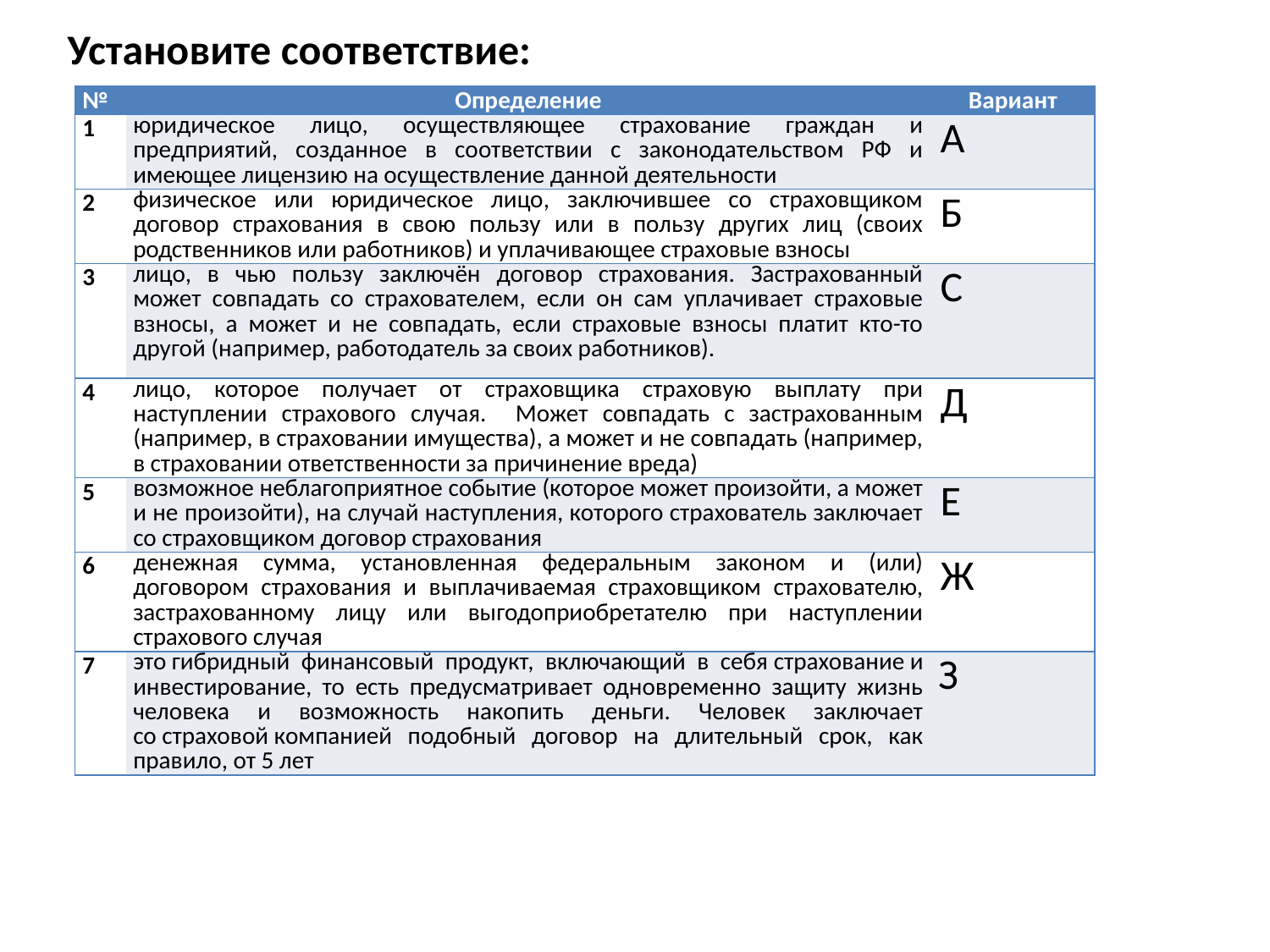

Установите соответствие:
| № | Определение | Вариант |
| --- | --- | --- |
| 1 | юридическое лицо, осуществляющее страхование граждан и предприятий, созданное в соответствии с законодательством РФ и имеющее лицензию на осуществление данной деятельности | А |
| 2 | физическое или юридическое лицо, заключившее со страховщиком договор страхования в свою пользу или в пользу других лиц (своих родственников или работников) и уплачивающее страховые взносы | Б |
| 3 | лицо, в чью пользу заключён договор страхования. Застрахованный может совпадать со страхователем, если он сам уплачивает страховые взносы, а может и не совпадать, если страховые взносы платит кто-то другой (например, работодатель за своих работников). | C |
| 4 | лицо, которое получает от страховщика страховую выплату при наступлении страхового случая. Может совпадать с застрахованным (например, в страховании имущества), а может и не совпадать (например, в страховании ответственности за причинение вреда) | Д |
| 5 | возможное неблагоприятное событие (которое может произойти, а может и не произойти), на случай наступления, которого страхователь заключает со страховщиком договор страхования | E |
| 6 | денежная сумма, установленная федеральным законом и (или) договором страхования и выплачиваемая страховщиком страхователю, застрахованному лицу или выгодоприобретателю при наступлении страхового случая | Ж |
| 7 | это гибридный финансовый продукт, включающий в себя страхование и инвестирование, то есть предусматривает одновременно защиту жизнь человека и возможность накопить деньги. Человек заключает со страховой компанией подобный договор на длительный срок, как правило, от 5 лет | З |